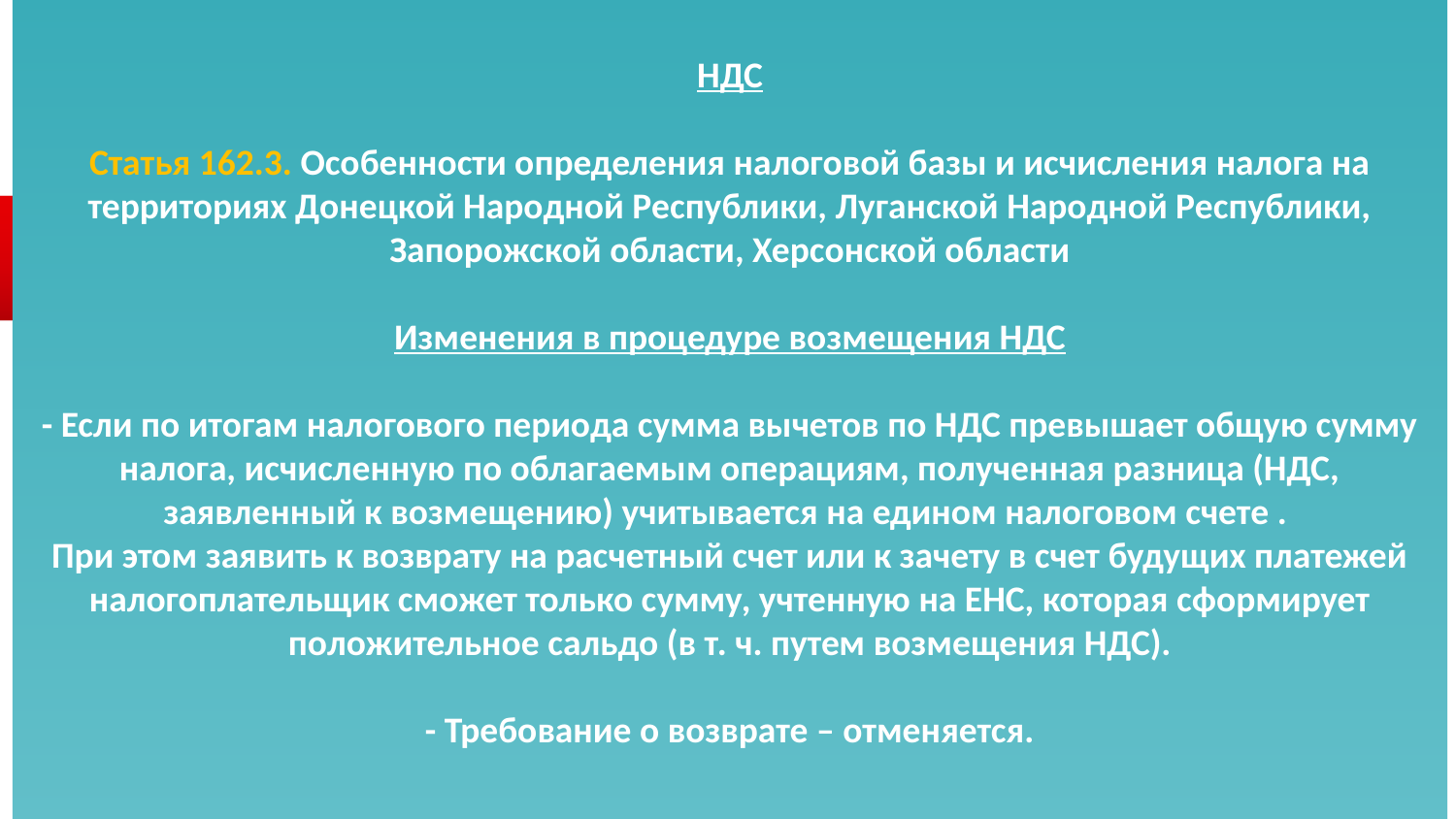

# НДС Статья 162.3. Особенности определения налоговой базы и исчисления налога на территориях Донецкой Народной Республики, Луганской Народной Республики, Запорожской области, Херсонской области Изменения в процедуре возмещения НДС - Если по итогам налогового периода сумма вычетов по НДС превышает общую сумму налога, исчисленную по облагаемым операциям, полученная разница (НДС, заявленный к возмещению) учитывается на едином налоговом счете . При этом заявить к возврату на расчетный счет или к зачету в счет будущих платежей налогоплательщик сможет только сумму, учтенную на ЕНС, которая сформирует положительное сальдо (в т. ч. путем возмещения НДС). - Требование о возврате – отменяется.